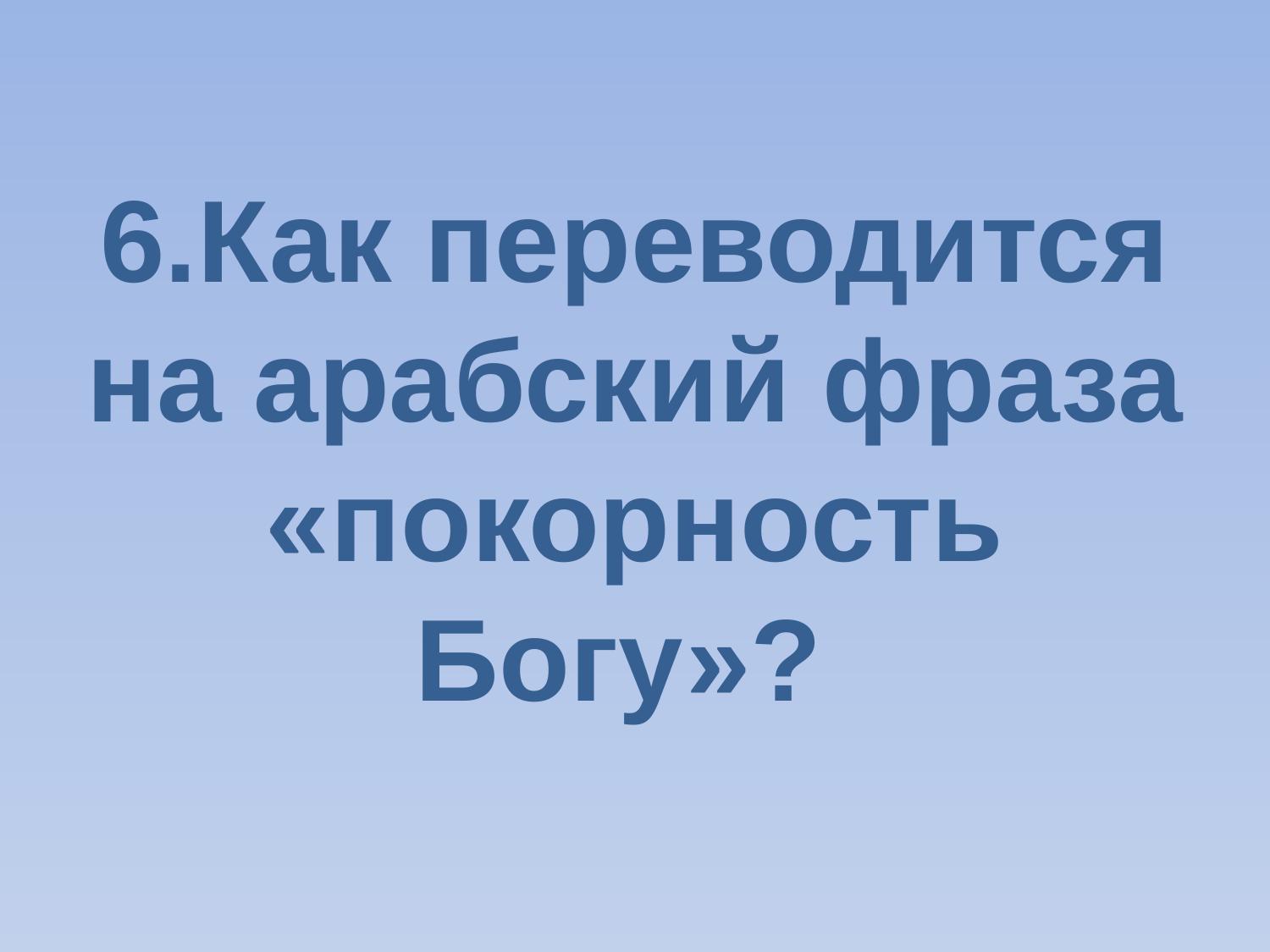

# 6.Как переводится на арабский фраза «покорность Богу»?